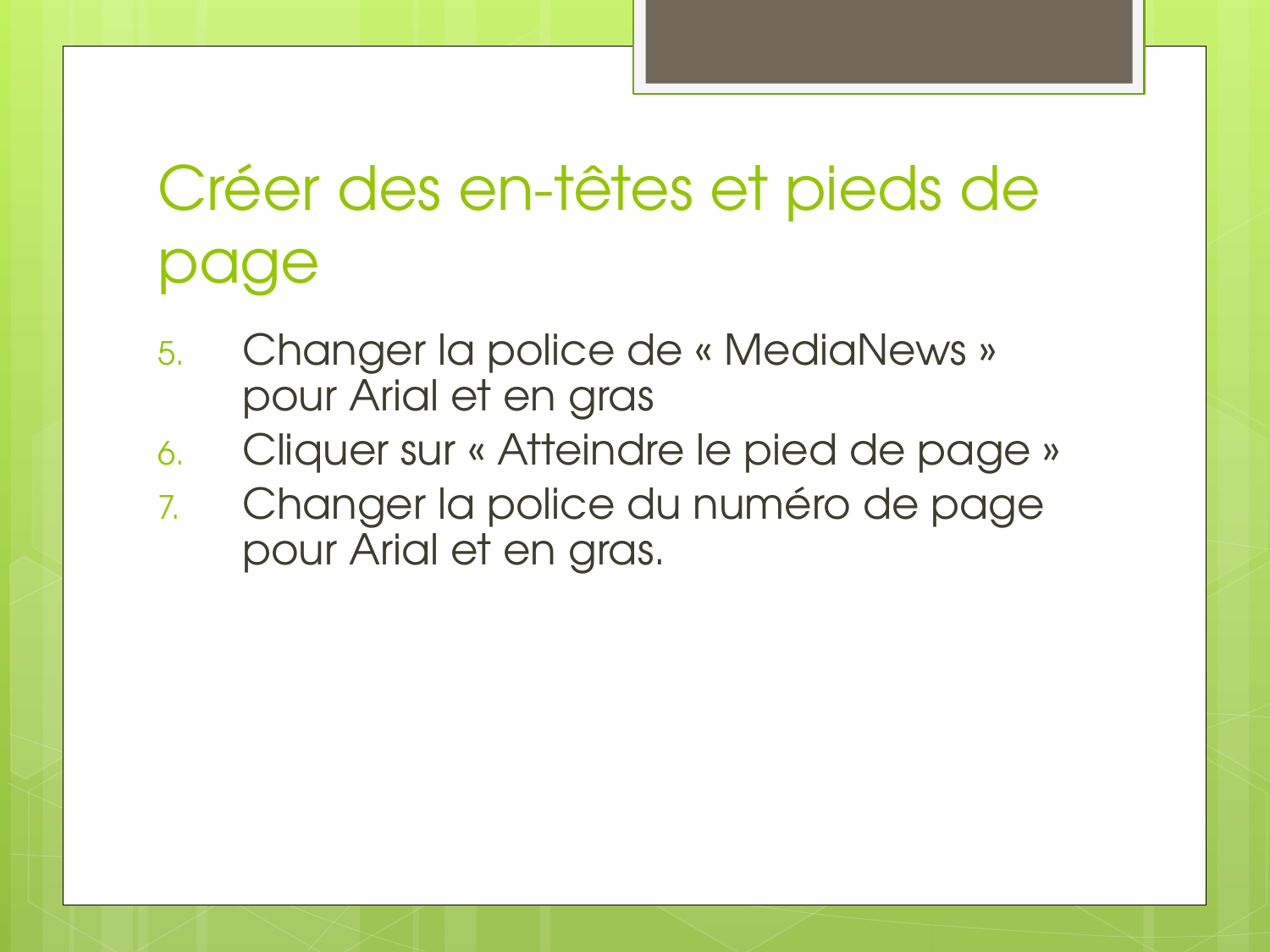

# Créer des en-têtes et pieds de page
Changer la police de « MediaNews » pour Arial et en gras
Cliquer sur « Atteindre le pied de page »
Changer la police du numéro de page pour Arial et en gras.